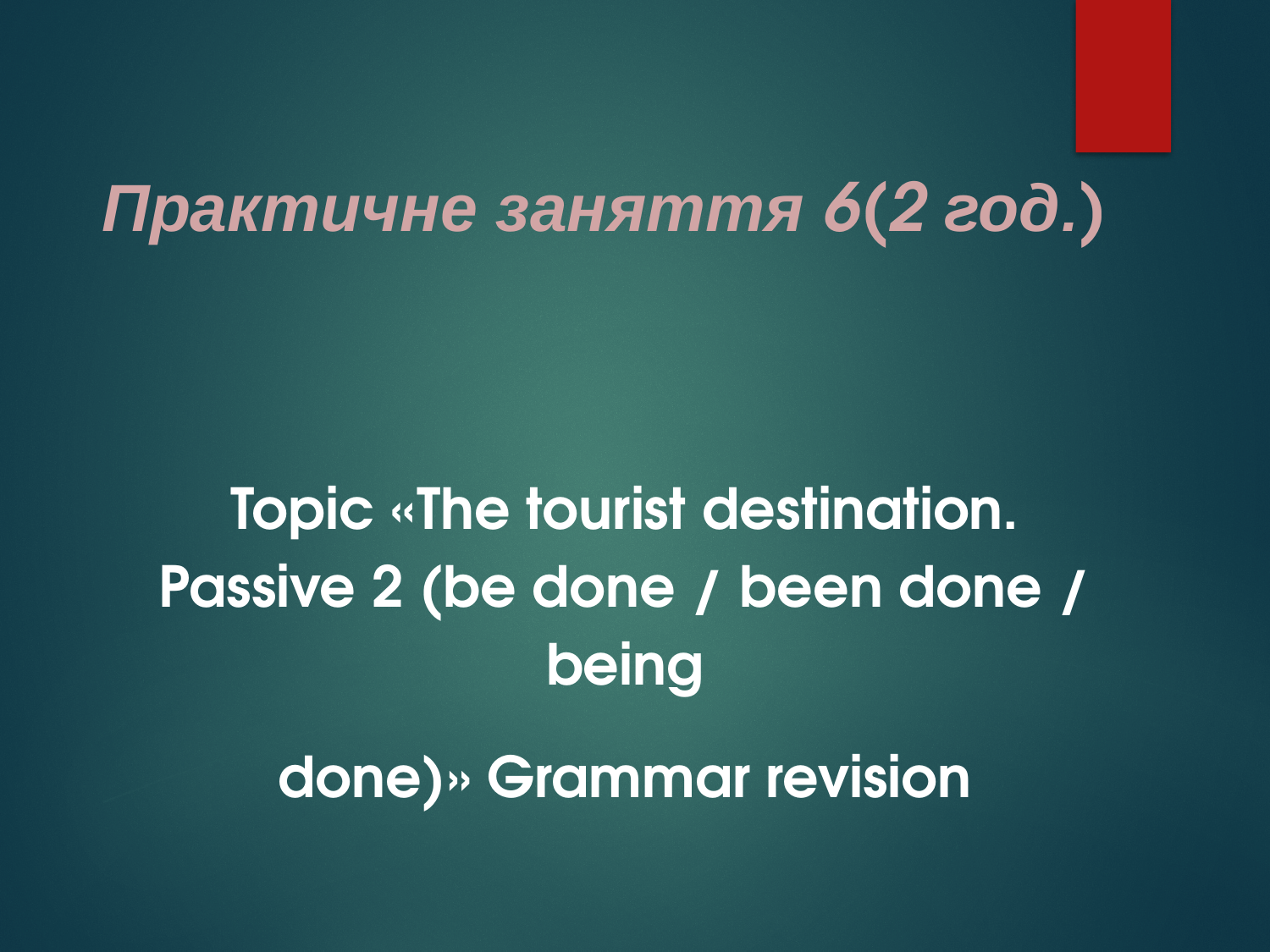

# Практичне заняття 6(2 год.)
Topic «The tourist destination. Passive 2 (be done / been done / being
done)» Grammar revision